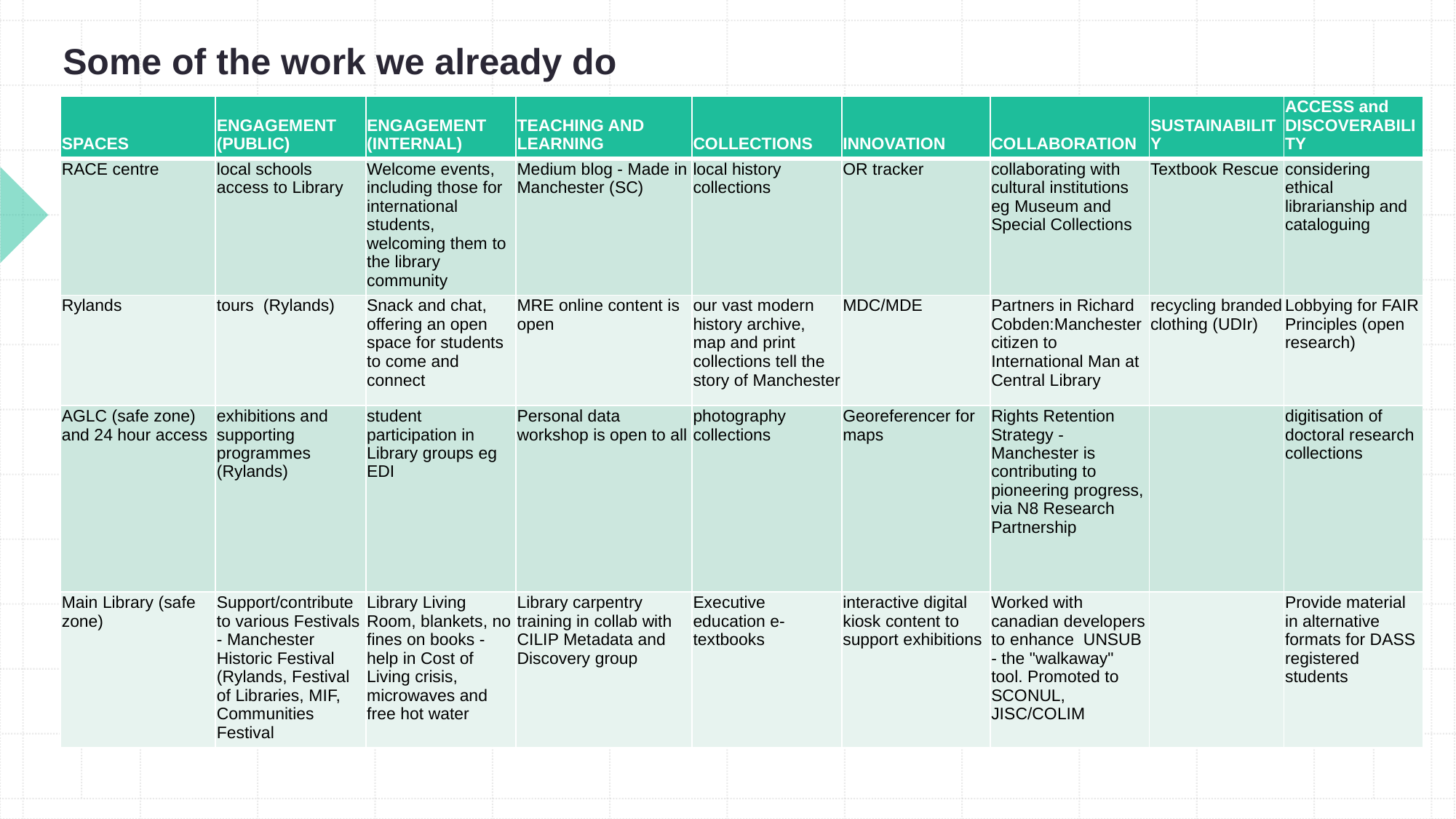

# Some of the work we already do
| SPACES | ENGAGEMENT (PUBLIC) | ENGAGEMENT (INTERNAL) | TEACHING AND LEARNING | COLLECTIONS | INNOVATION | COLLABORATION | SUSTAINABILITY | ACCESS and DISCOVERABILITY |
| --- | --- | --- | --- | --- | --- | --- | --- | --- |
| RACE centre | local schools access to Library | Welcome events, including those for international students, welcoming them to the library community | Medium blog - Made in Manchester (SC) | local history collections | OR tracker | collaborating with cultural institutions eg Museum and Special Collections | Textbook Rescue | considering ethical librarianship and cataloguing |
| Rylands | tours  (Rylands) | Snack and chat, offering an open space for students to come and connect | MRE online content is open | our vast modern history archive, map and print collections tell the story of Manchester | MDC/MDE | Partners in Richard Cobden:Manchester citizen to International Man at Central Library | recycling branded clothing (UDIr) | Lobbying for FAIR Principles (open research) |
| AGLC (safe zone) and 24 hour access | exhibitions and supporting programmes (Rylands) | student participation in Library groups eg EDI | Personal data workshop is open to all | photography collections | Georeferencer for maps | Rights Retention Strategy - Manchester is contributing to pioneering progress, via N8 Research Partnership |  | digitisation of doctoral research collections |
| Main Library (safe zone) | Support/contribute to various Festivals - Manchester Historic Festival (Rylands, Festival of Libraries, MIF, Communities Festival | Library Living Room, blankets, no fines on books - help in Cost of Living crisis, microwaves and free hot water | Library carpentry training in collab with CILIP Metadata and Discovery group | Executive education e-textbooks | interactive digital kiosk content to support exhibitions | Worked with canadian developers to enhance  UNSUB - the "walkaway" tool. Promoted to SCONUL, JISC/COLIM |  | Provide material in alternative formats for DASS registered students |